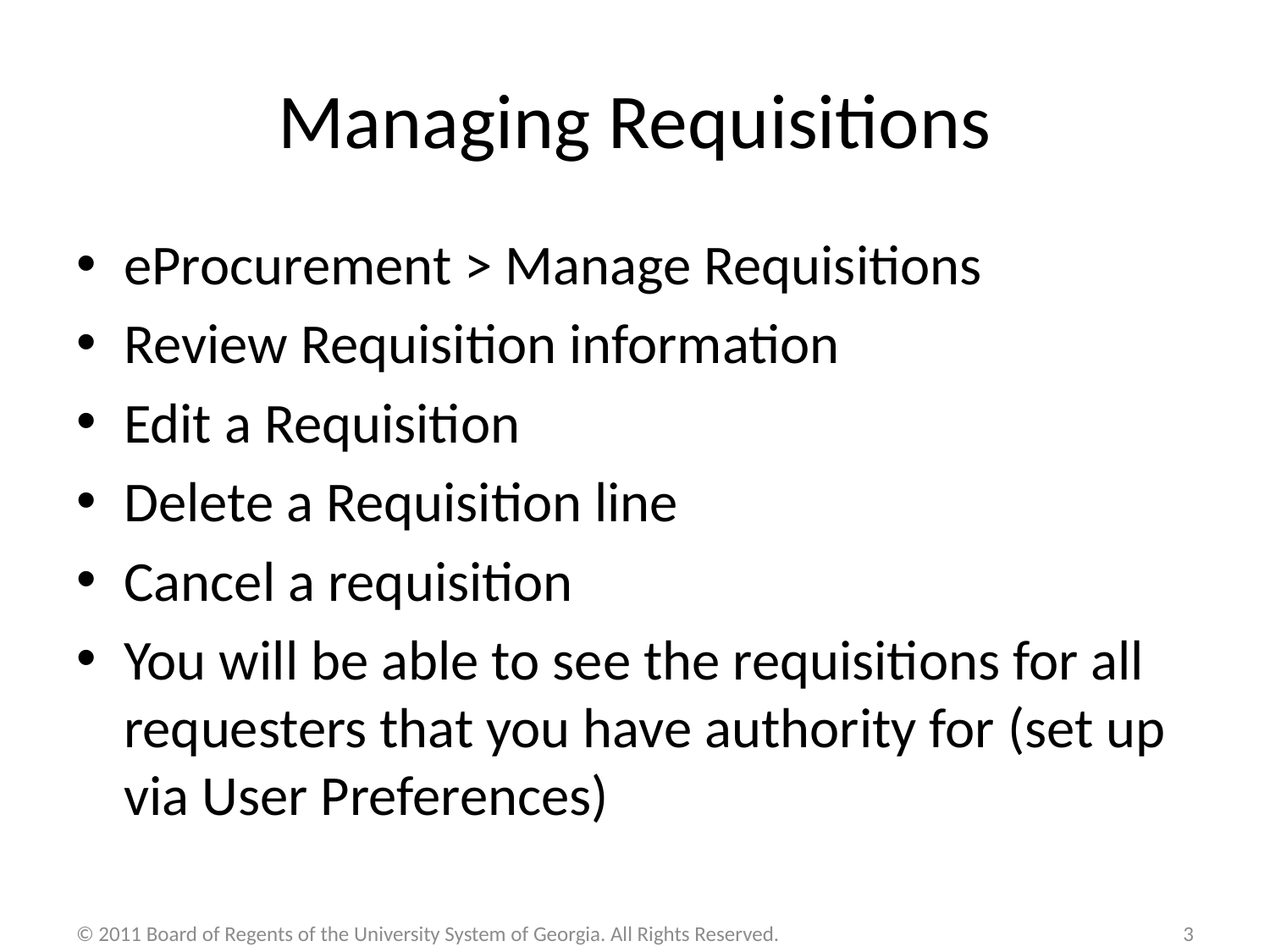

# Managing Requisitions
eProcurement > Manage Requisitions
Review Requisition information
Edit a Requisition
Delete a Requisition line
Cancel a requisition
You will be able to see the requisitions for all requesters that you have authority for (set up via User Preferences)
© 2011 Board of Regents of the University System of Georgia. All Rights Reserved.
3